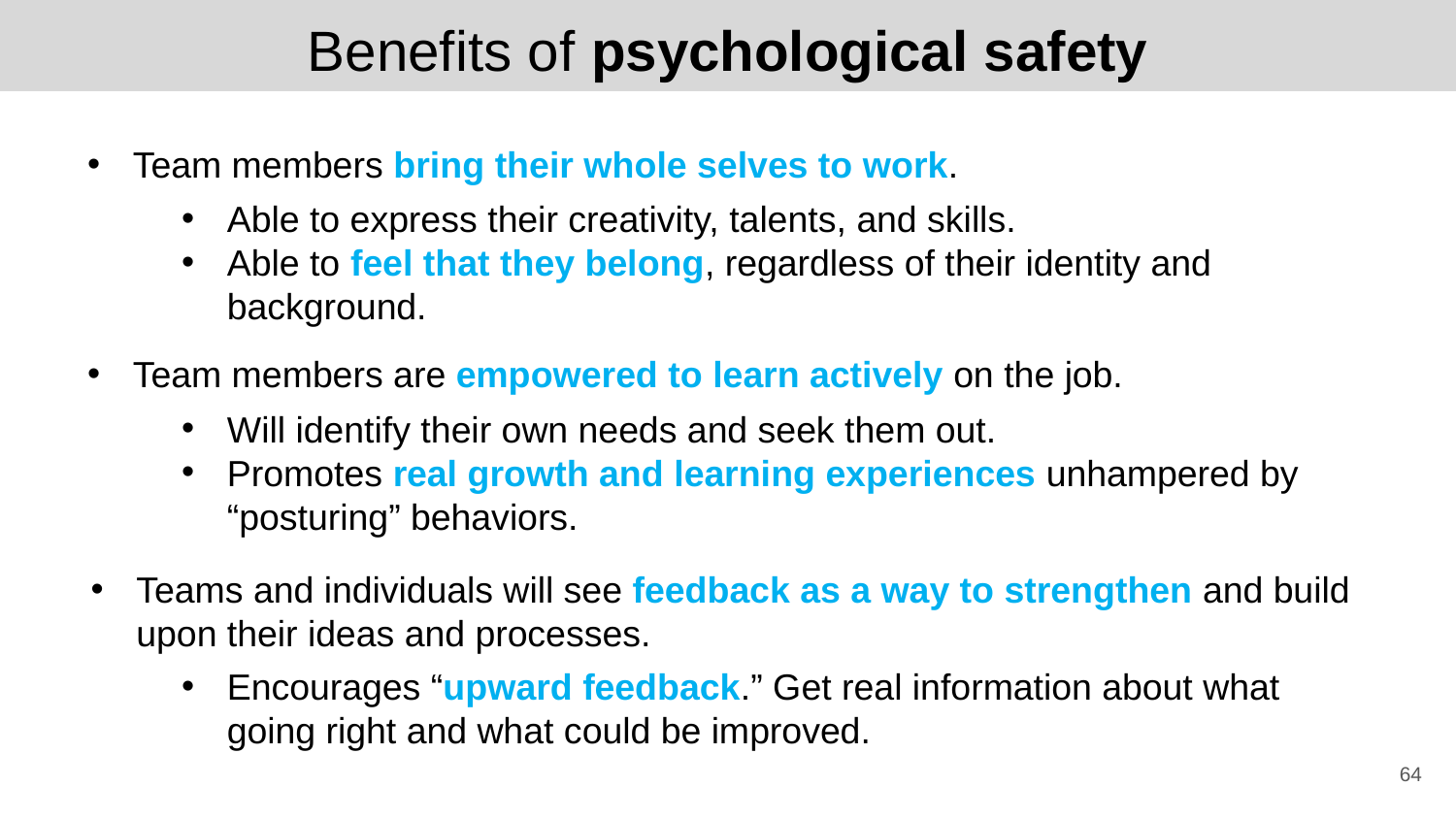

# Benefits of psychological safety
Team members bring their whole selves to work.

Able to express their creativity, talents, and skills.
Able to feel that they belong, regardless of their identity and background.
Team members are empowered to learn actively on the job.

Will identify their own needs and seek them out.
Promotes real growth and learning experiences unhampered by “posturing” behaviors.
Teams and individuals will see feedback as a way to strengthen and build upon their ideas and processes.
Encourages “upward feedback.” Get real information about what going right and what could be improved.
64